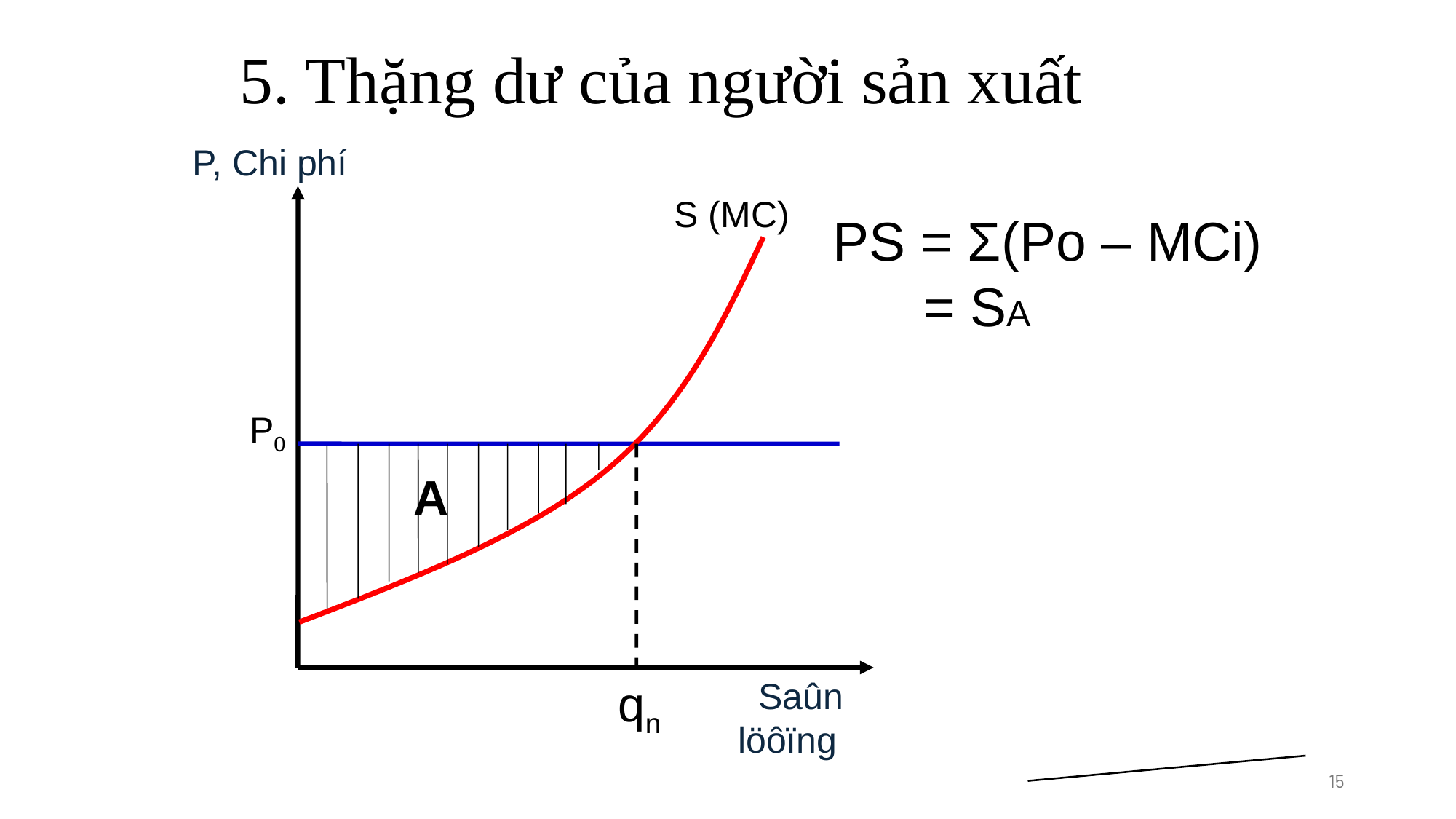

# 5. Thặng dư của người sản xuất
P, Chi phí
PS = Σ(Po – MCi)
      = SA

S (MC)

P0

A

qn
  Saûn löôïng
15